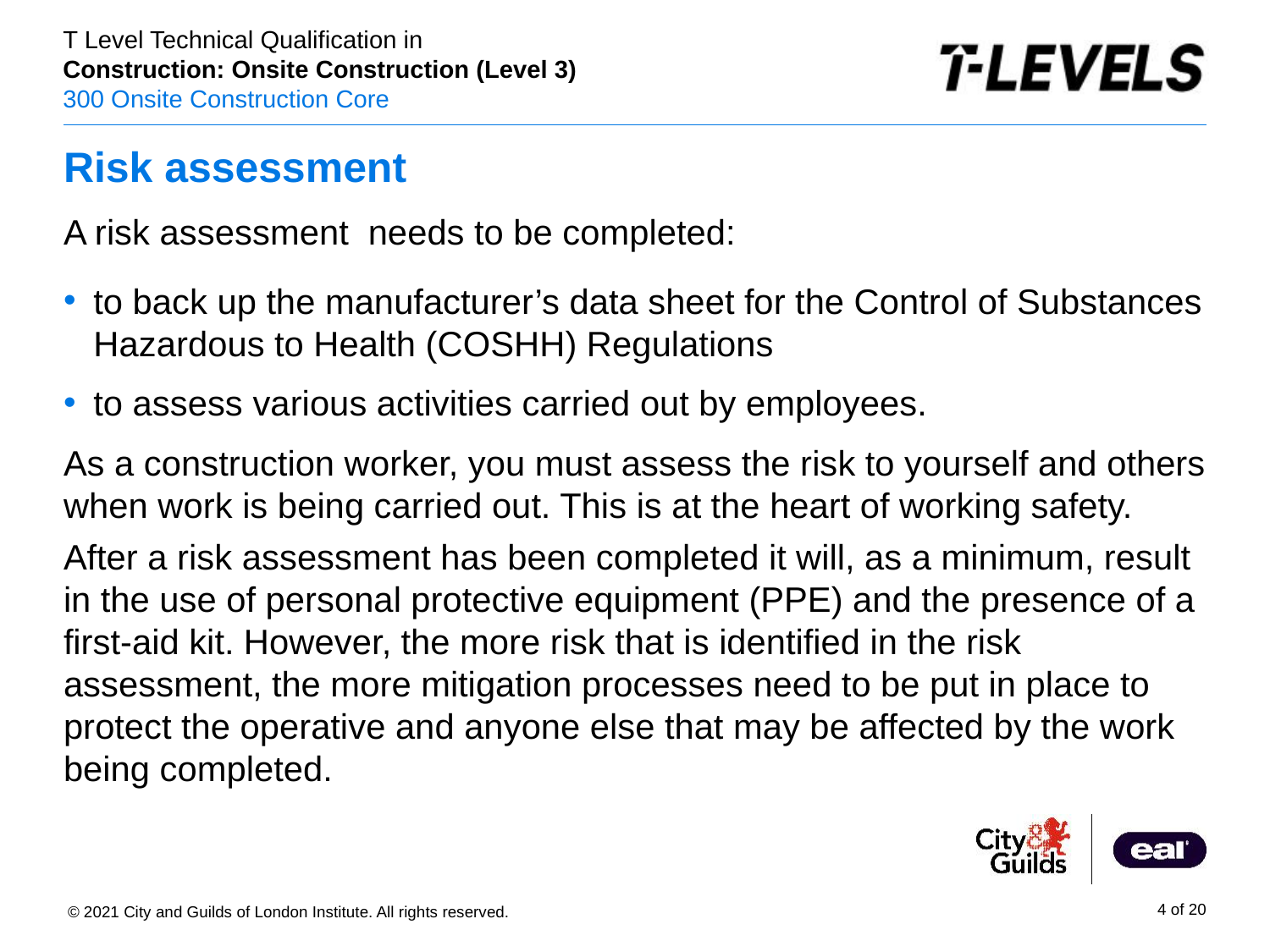

# Risk assessment
A risk assessment  needs to be completed:
to back up the manufacturer’s data sheet for the Control of Substances Hazardous to Health (COSHH) Regulations
to assess various activities carried out by employees.
As a construction worker, you must assess the risk to yourself and others when work is being carried out. This is at the heart of working safety.
After a risk assessment has been completed it will, as a minimum, result in the use of personal protective equipment (PPE) and the presence of a first-aid kit. However, the more risk that is identified in the risk assessment, the more mitigation processes need to be put in place to protect the operative and anyone else that may be affected by the work being completed.